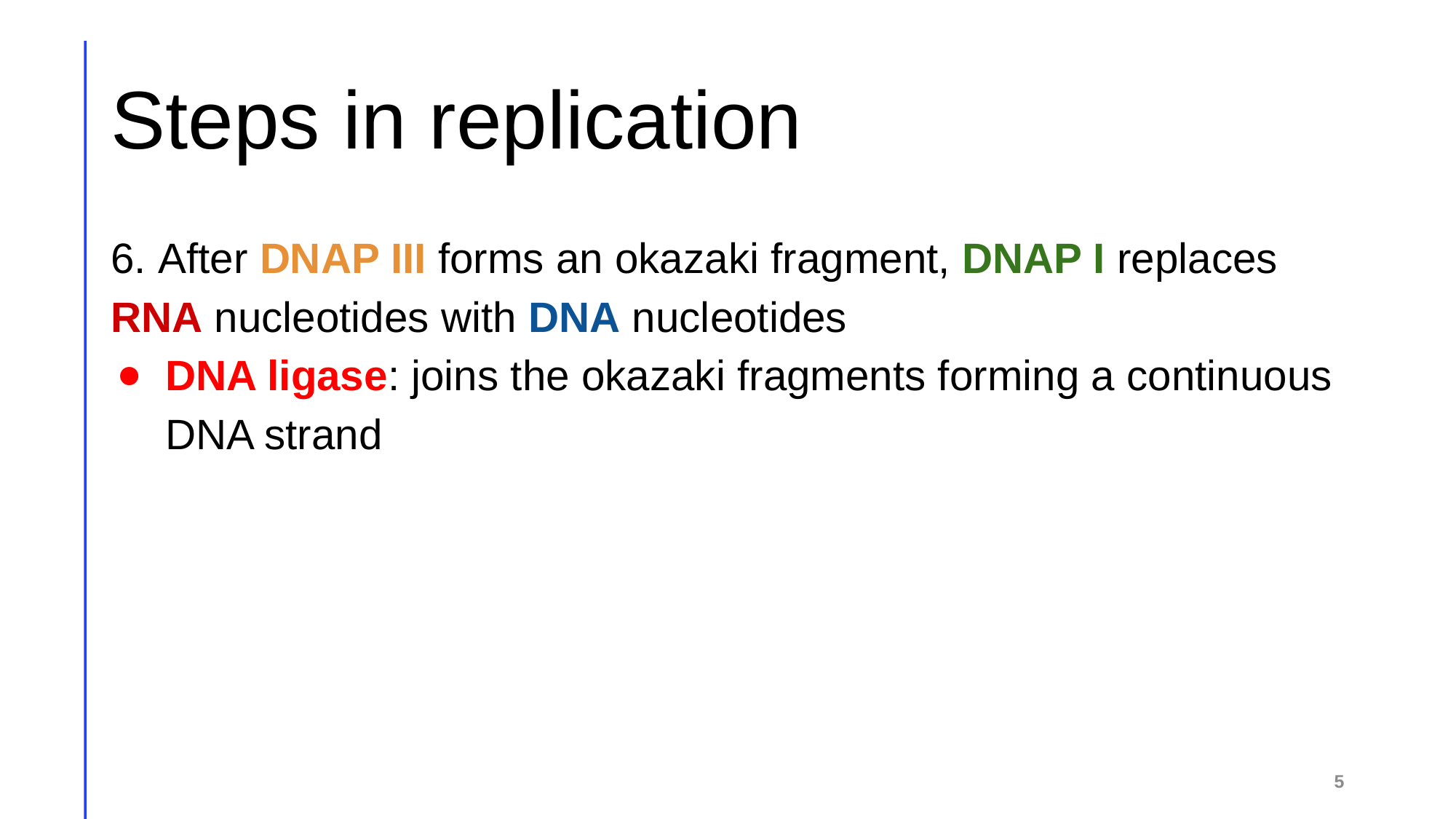

# Steps in replication
6. After DNAP III forms an okazaki fragment, DNAP I replaces RNA nucleotides with DNA nucleotides
DNA ligase: joins the okazaki fragments forming a continuous DNA strand

5